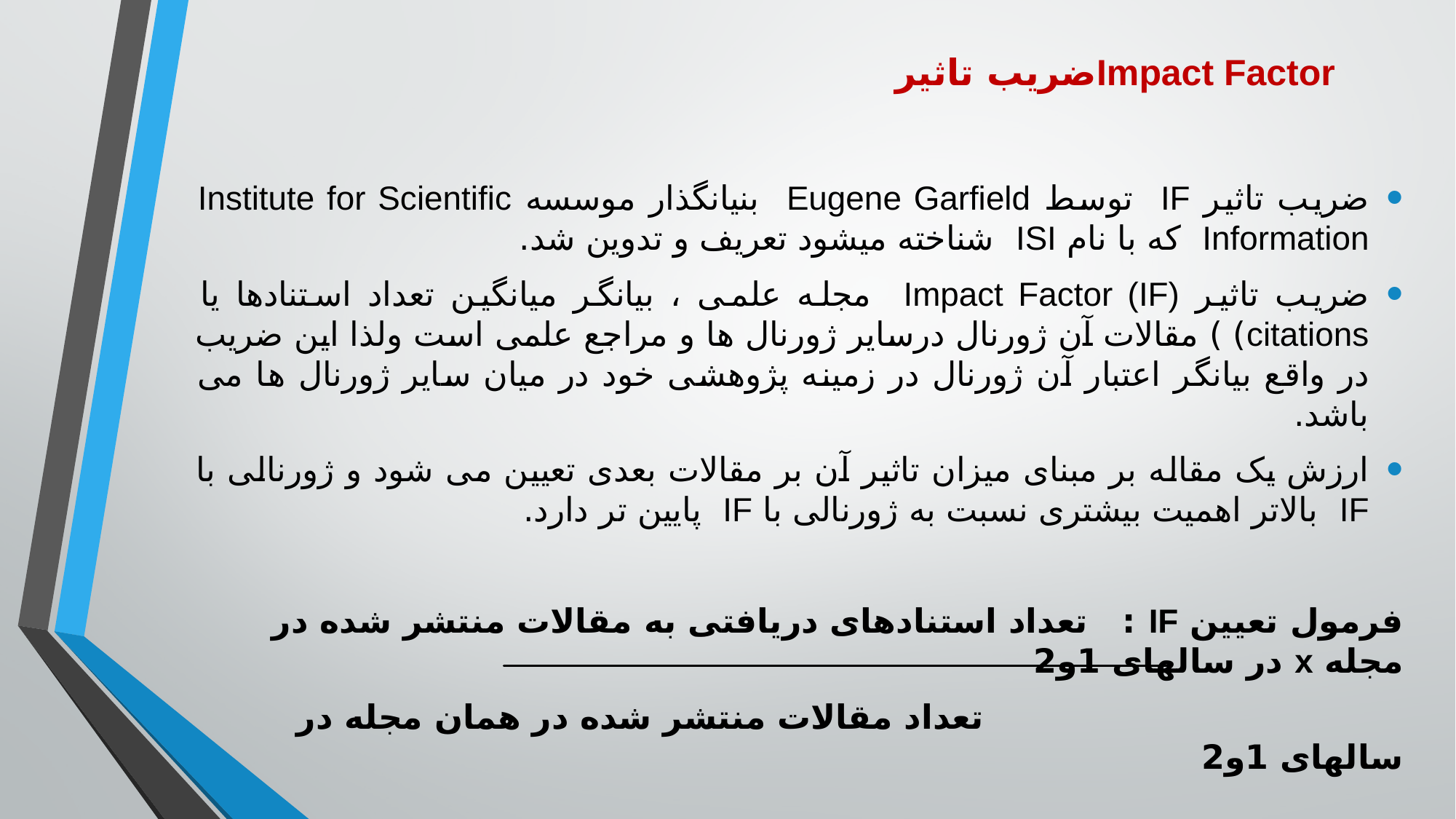

# ضریب تاثیرImpact Factor
ضریب تاثیر IF  توسط Eugene Garfield  بنیانگذار موسسه Institute for Scientific Information  که با نام ISI  شناخته میشود تعریف و تدوین شد.
ضریب تاثیر Impact Factor (IF)  مجله علمی ، بیانگر میانگین تعداد استنادها یا citations) ) مقالات آن ژورنال درسایر ژورنال ها و مراجع علمی است ولذا این ضریب در واقع بیانگر اعتبار آن ژورنال در زمینه پژوهشی خود در میان سایر ژورنال ها می باشد.
ارزش یک مقاله بر مبنای میزان تاثیر آن بر مقالات بعدی تعیین می شود و ژورنالی با IF  بالاتر اهمیت بیشتری نسبت به ژورنالی با IF  پایین تر دارد.

فرمول تعیین IF :   تعداد استنادهای دریافتی به مقالات منتشر شده در مجله x در سالهای 1و2
                                    تعداد مقالات منتشر شده در همان مجله در سالهای 1و2